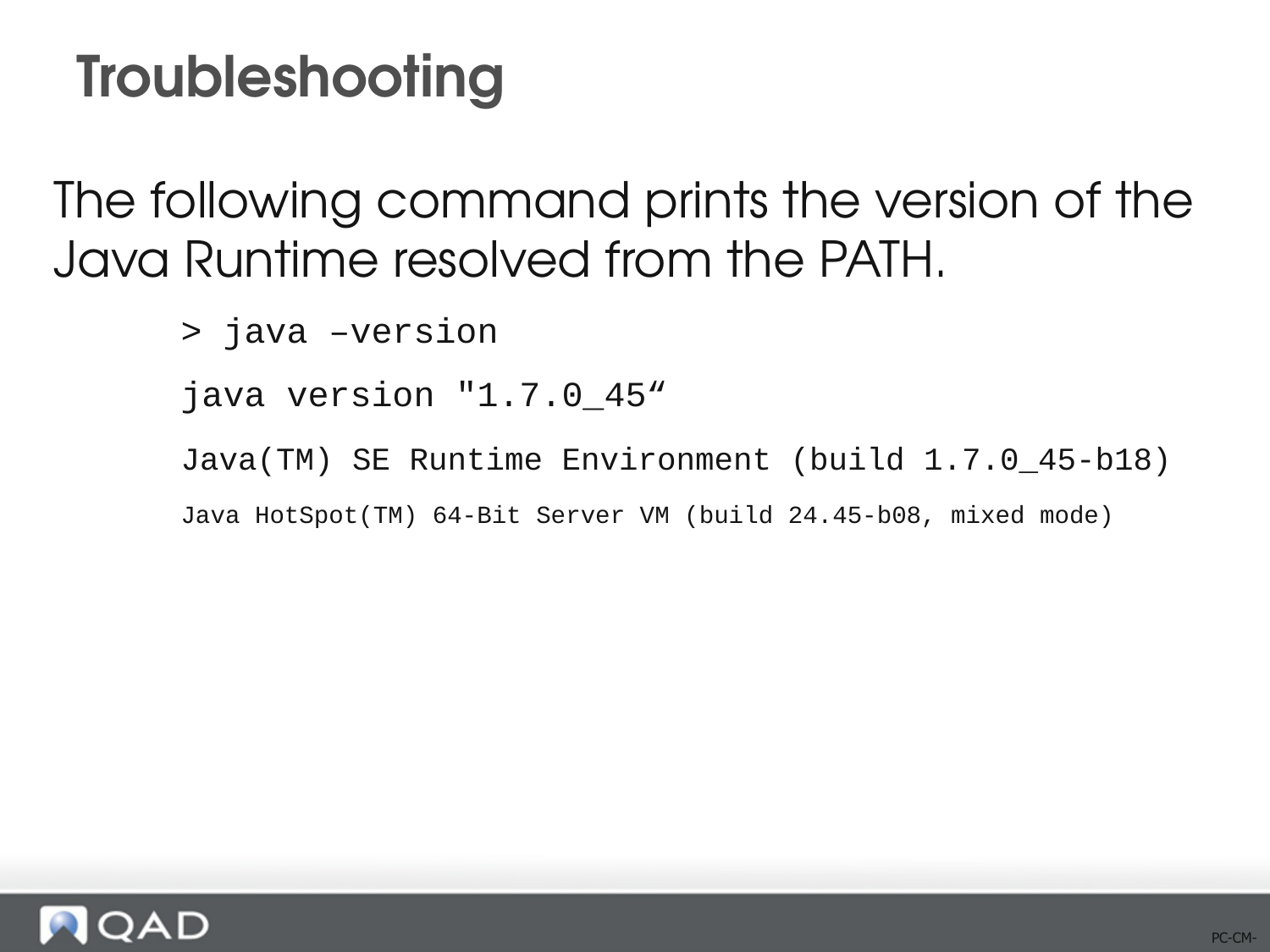

# Troubleshooting
The following command prints the version of the Java Runtime resolved from the PATH.

	> java –version

	java version "1.7.0_45“

	Java(TM) SE Runtime Environment (build 1.7.0_45-b18)

	Java HotSpot(TM) 64-Bit Server VM (build 24.45-b08, mixed mode)
PC-CM-